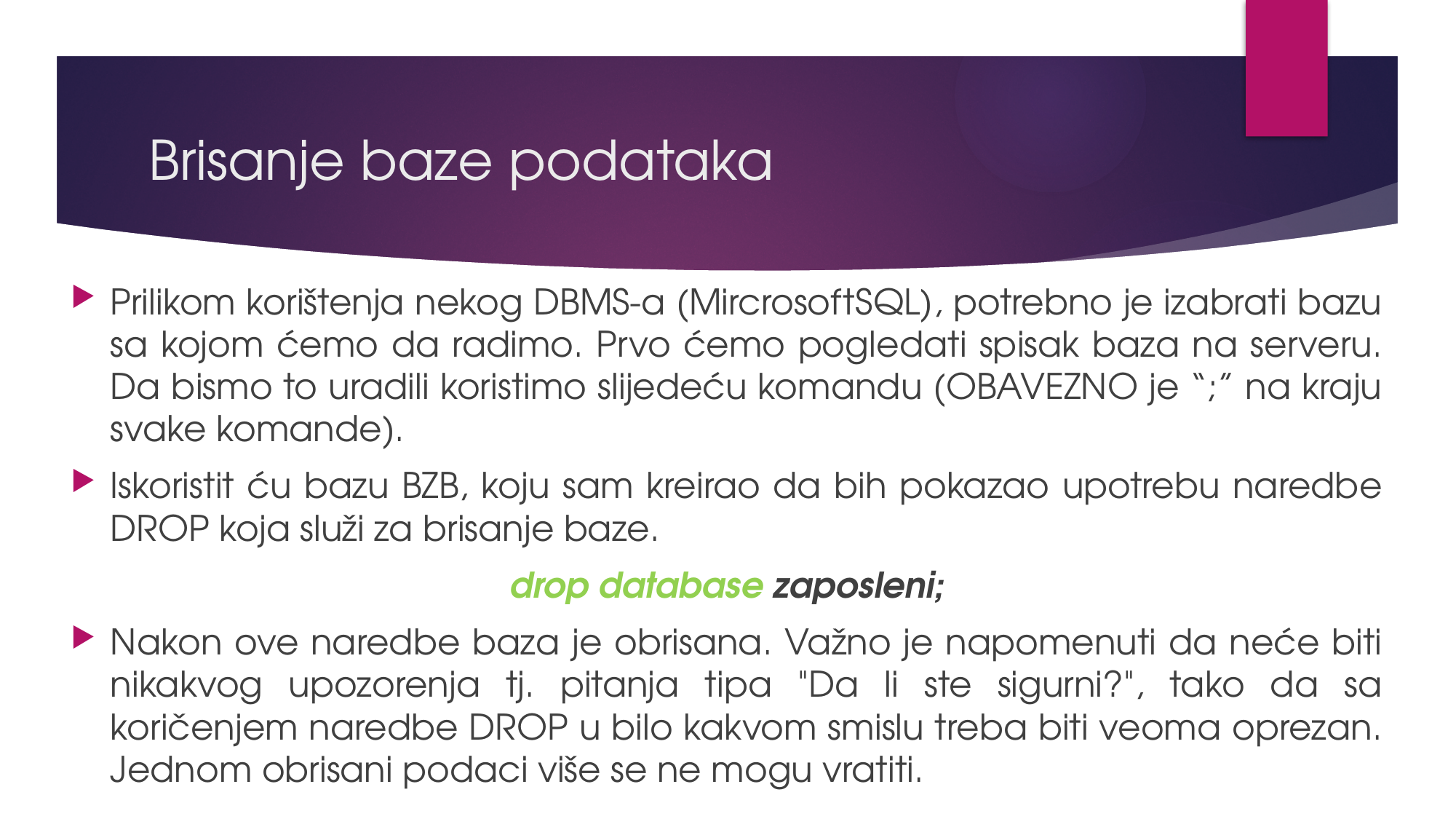

# Brisanje baze podataka
Prilikom korištenja nekog DBMS-a (MircrosoftSQL), potrebno je izabrati bazu sa kojom ćemo da radimo. Prvo ćemo pogledati spisak baza na serveru. Da bismo to uradili koristimo slijedeću komandu (OBAVEZNO je “;” na kraju svake komande).
Iskoristit ću bazu BZB, koju sam kreirao da bih pokazao upotrebu naredbe DROP koja služi za brisanje baze.
drop database zaposleni;
Nakon ove naredbe baza je obrisana. Važno je napomenuti da neće biti nikakvog upozorenja tj. pitanja tipa "Da li ste sigurni?", tako da sa koričenjem naredbe DROP u bilo kakvom smislu treba biti veoma oprezan. Jednom obrisani podaci više se ne mogu vratiti.